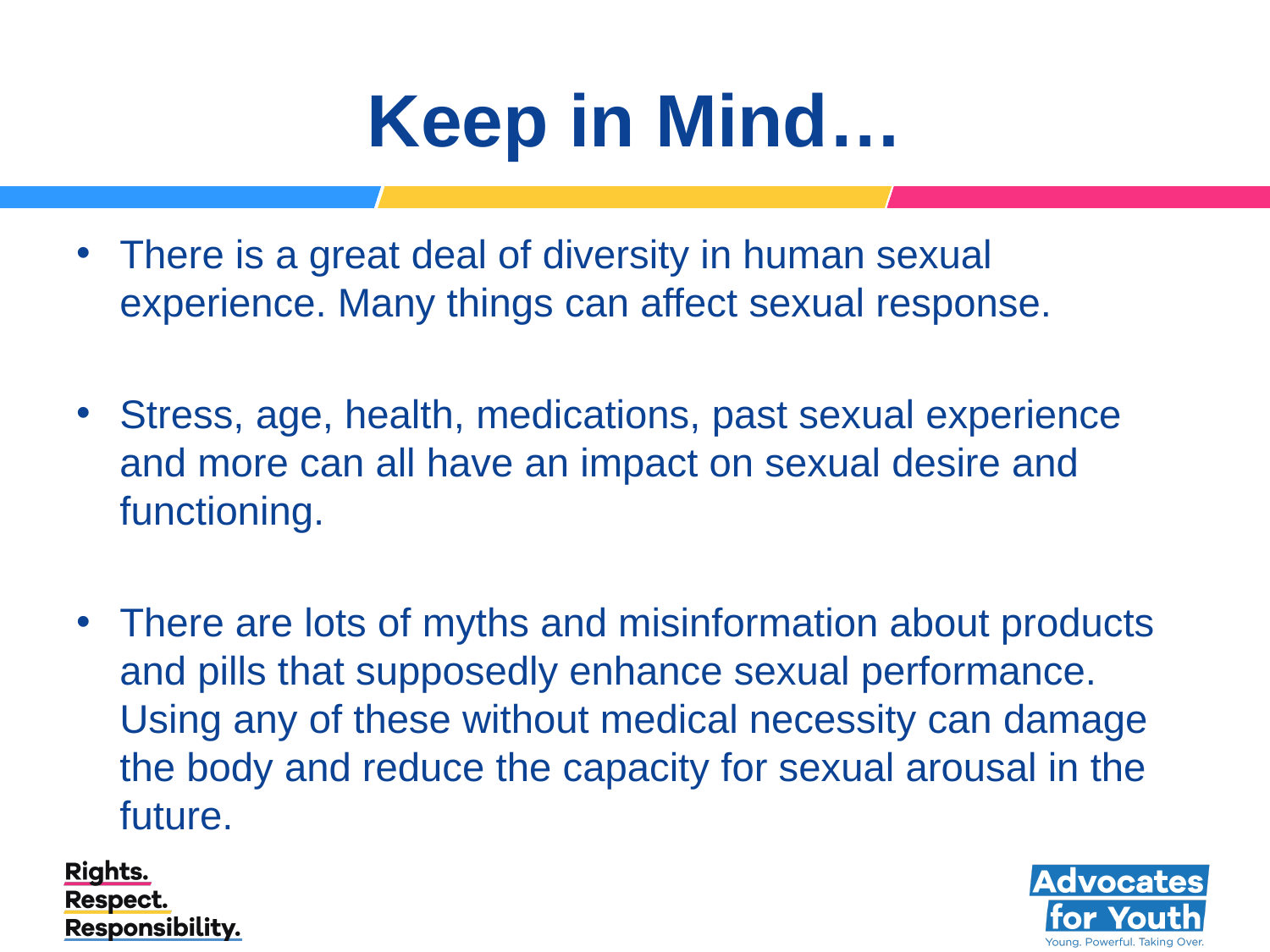

# Keep in Mind…
There is a great deal of diversity in human sexual experience. Many things can affect sexual response.

Stress, age, health, medications, past sexual experience and more can all have an impact on sexual desire and functioning.

There are lots of myths and misinformation about products and pills that supposedly enhance sexual performance. Using any of these without medical necessity can damage the body and reduce the capacity for sexual arousal in the future.